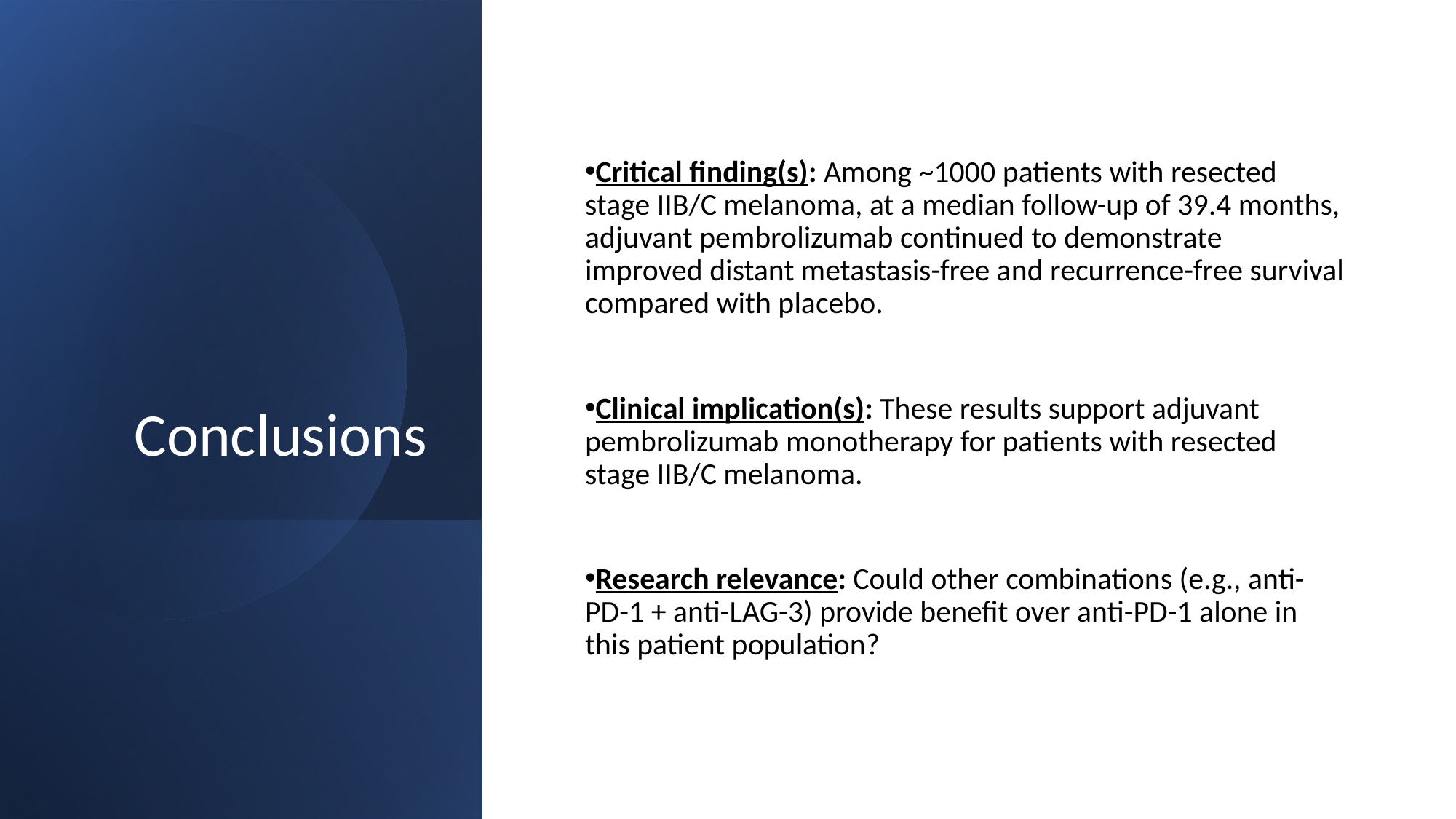

# Conclusions
Critical finding(s): Among ~1000 patients with resected stage IIB/C melanoma, at a median follow-up of 39.4 months, adjuvant pembrolizumab continued to demonstrate improved distant metastasis-free and recurrence-free survival compared with placebo.

Clinical implication(s): These results support adjuvant pembrolizumab monotherapy for patients with resected stage IIB/C melanoma.

Research relevance: Could other combinations (e.g., anti-PD-1 + anti-LAG-3) provide benefit over anti-PD-1 alone in this patient population?